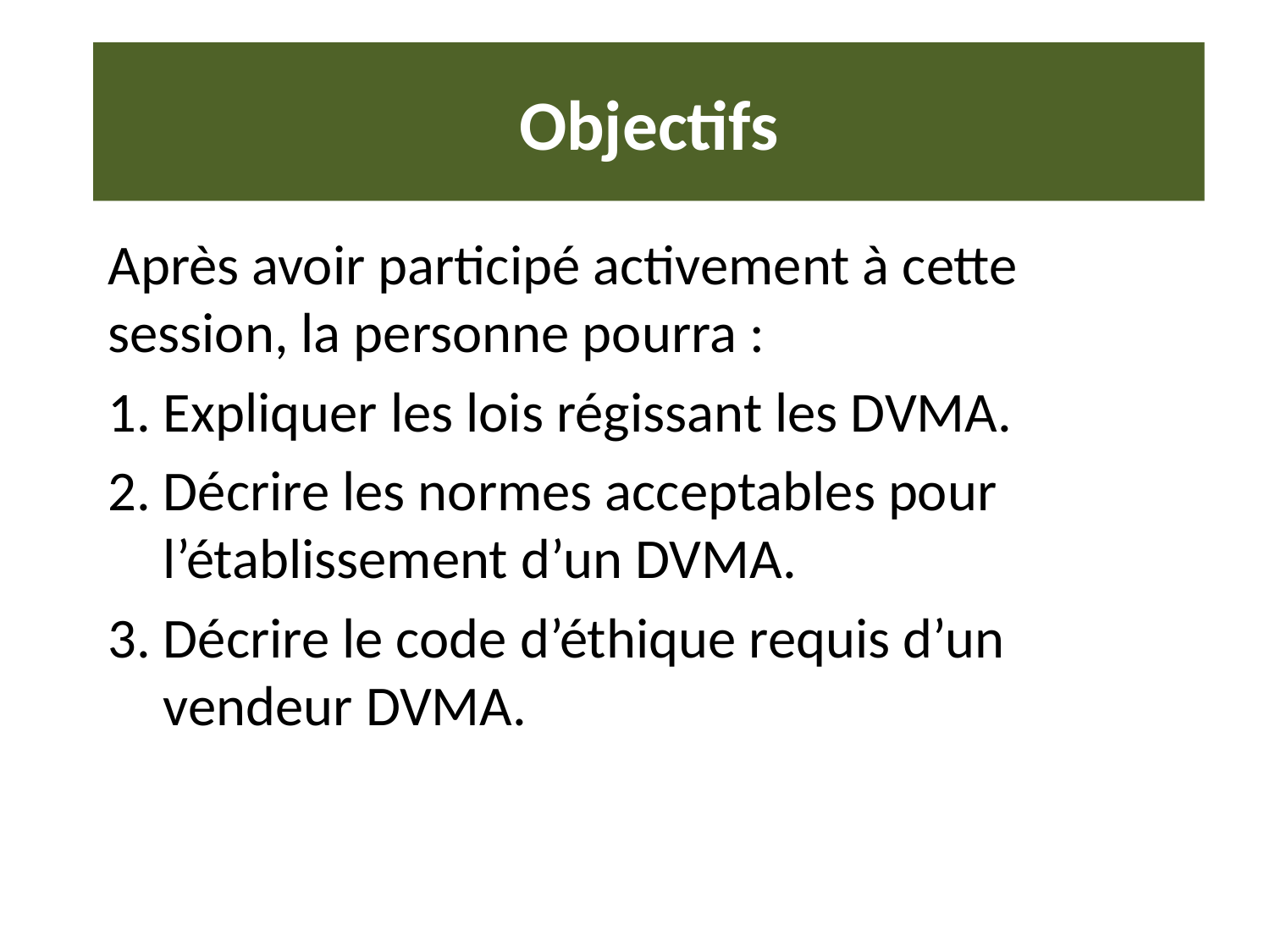

# Objectifs
Après avoir participé activement à cette session, la personne pourra :
1. Expliquer les lois régissant les DVMA.
2. Décrire les normes acceptables pour l’établissement d’un DVMA.
3. Décrire le code d’éthique requis d’un vendeur DVMA.